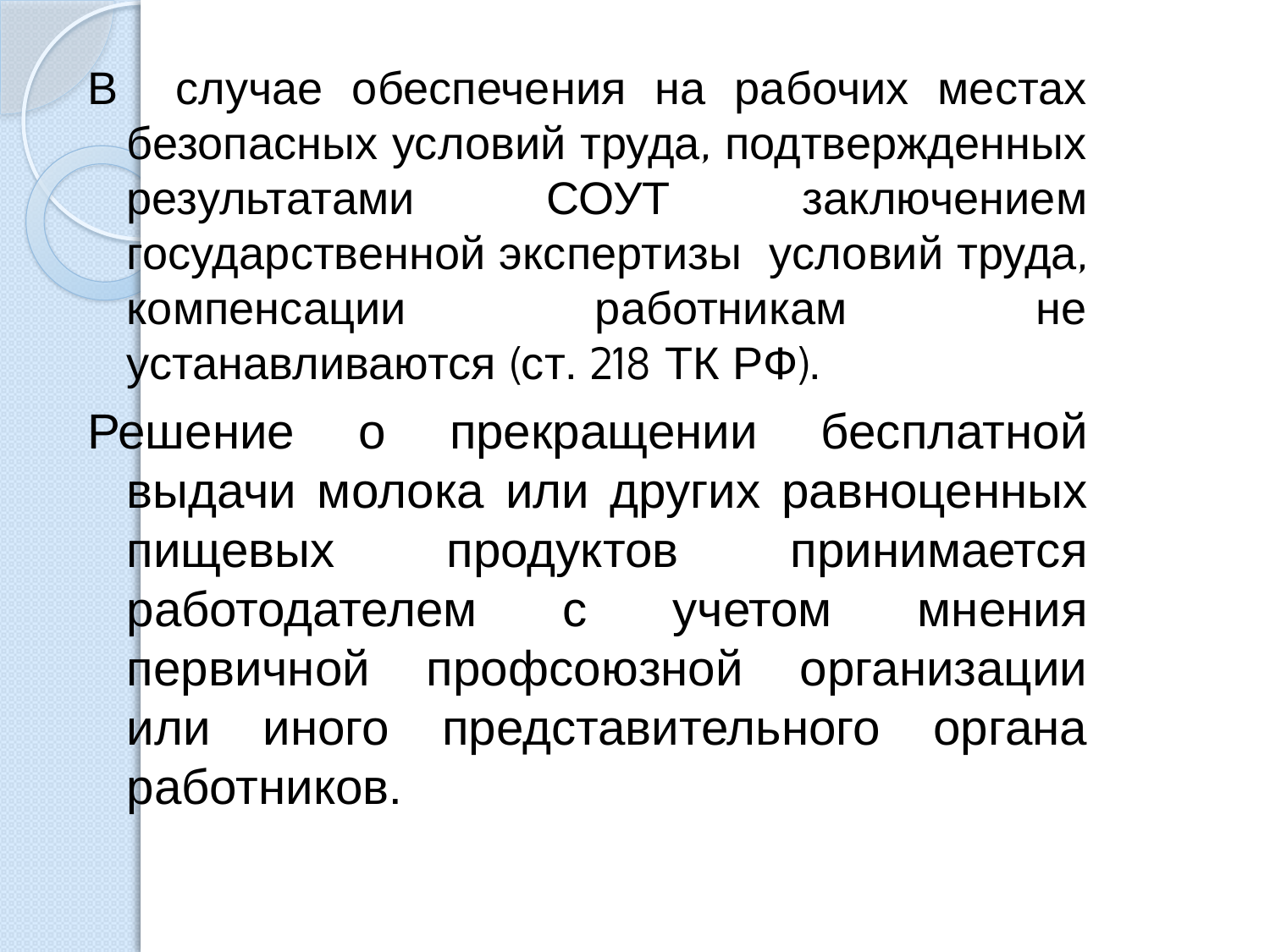

В  случае обеспечения на рабочих местах безопасных условий труда, подтвержденных результатами СОУТ заключением государственной экспертизы  условий труда, компенсации работникам не устанавливаются (ст. 218 ТК РФ).
Решение о прекращении бесплатной выдачи молока или других равноценных пищевых продуктов принимается работодателем с учетом мнения первичной профсоюзной организации или иного представительного органа работников.